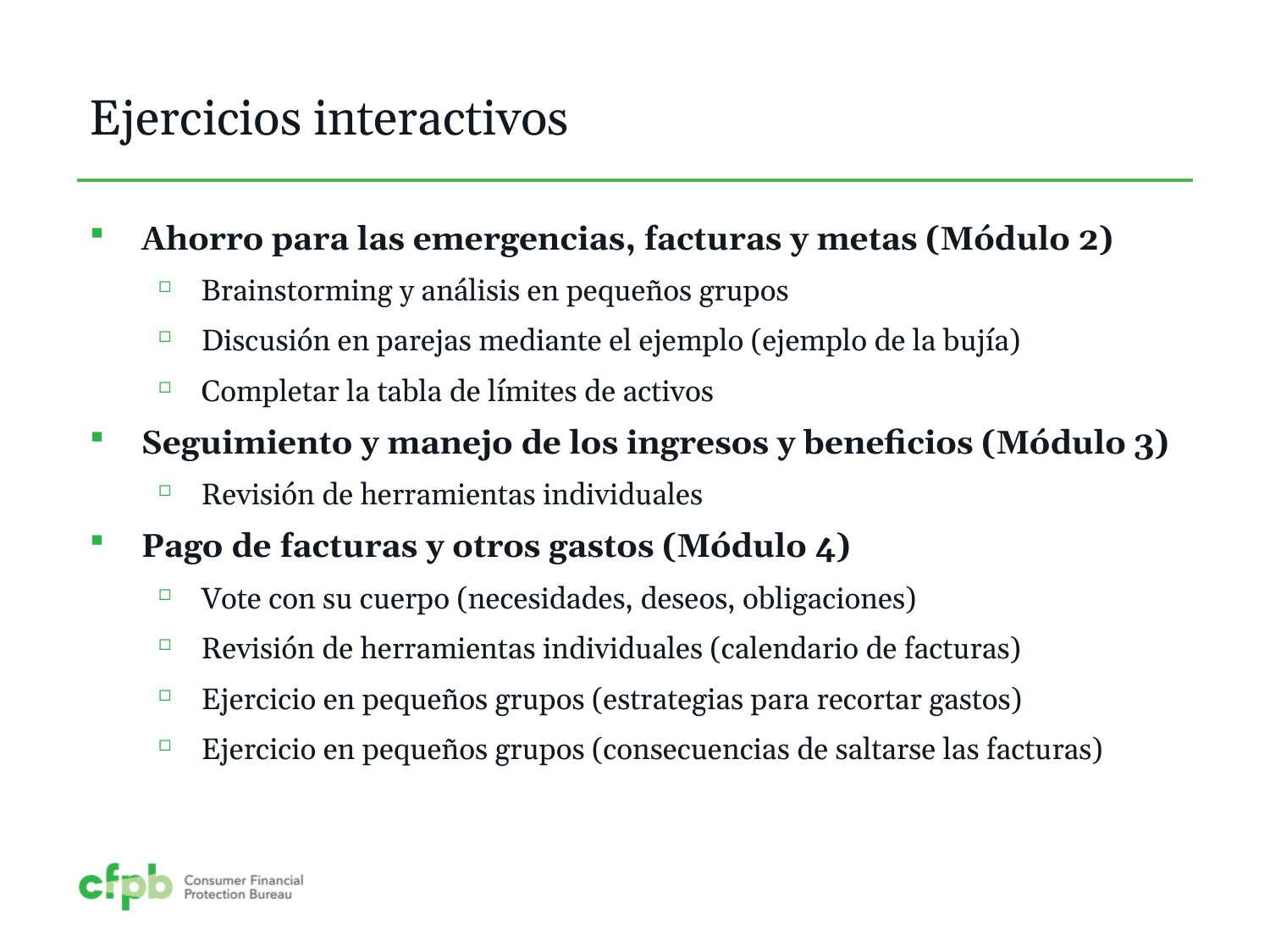

# Ejercicios interactivos
Ahorro para las emergencias, facturas y metas (Módulo 2)
Brainstorming y análisis en pequeños grupos
Discusión en parejas mediante el ejemplo (ejemplo de la bujía)
Completar la tabla de límites de activos
Seguimiento y manejo de los ingresos y beneficios (Módulo 3)
Revisión de herramientas individuales
Pago de facturas y otros gastos (Módulo 4)
Vote con su cuerpo (necesidades, deseos, obligaciones)
Revisión de herramientas individuales (calendario de facturas)
Ejercicio en pequeños grupos (estrategias para recortar gastos)
Ejercicio en pequeños grupos (consecuencias de saltarse las facturas)